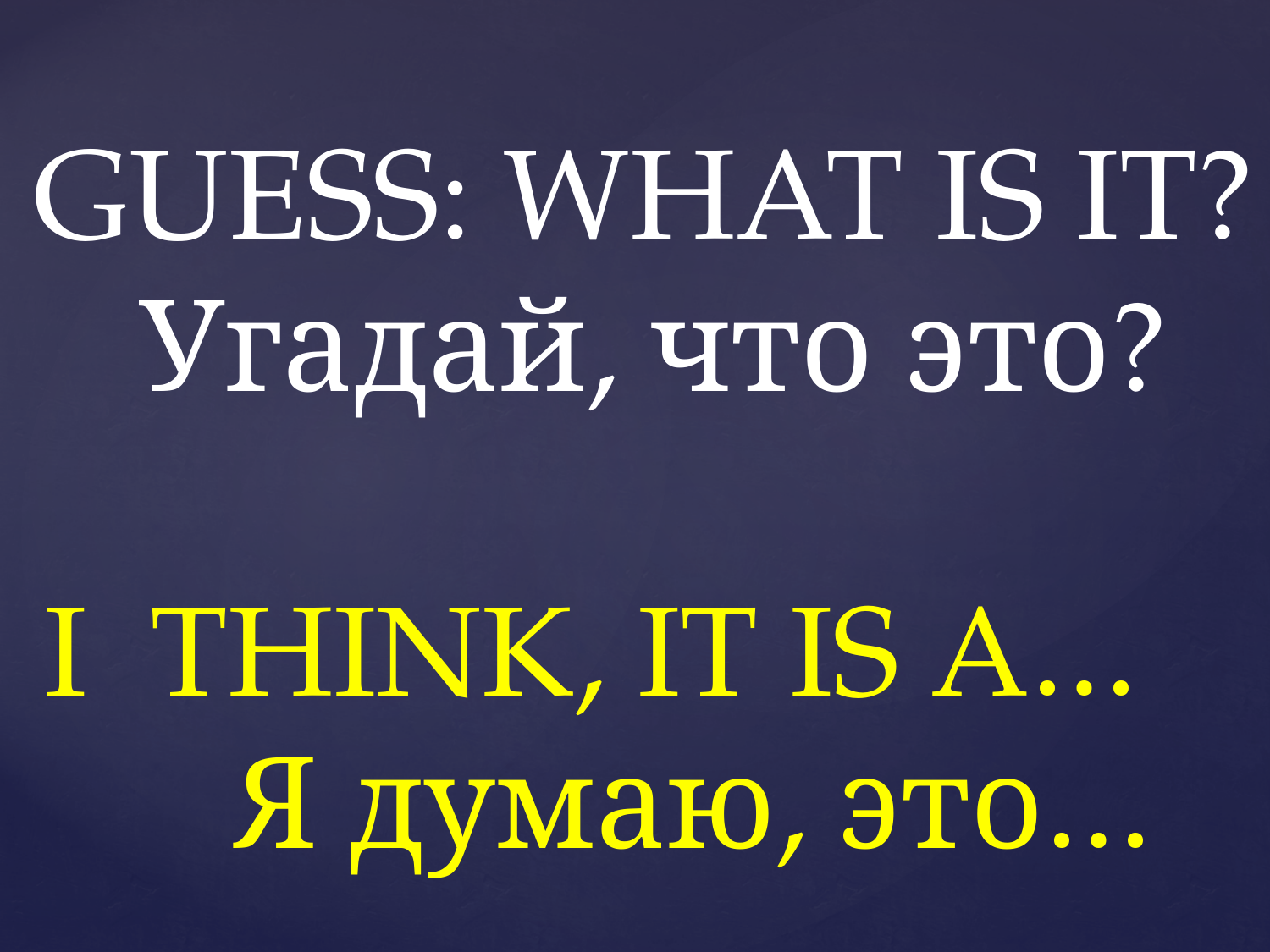

GUESS: WHAT IS IT?
    Угадай, что это?

 I  THINK, IT IS A…
       Я думаю, это…